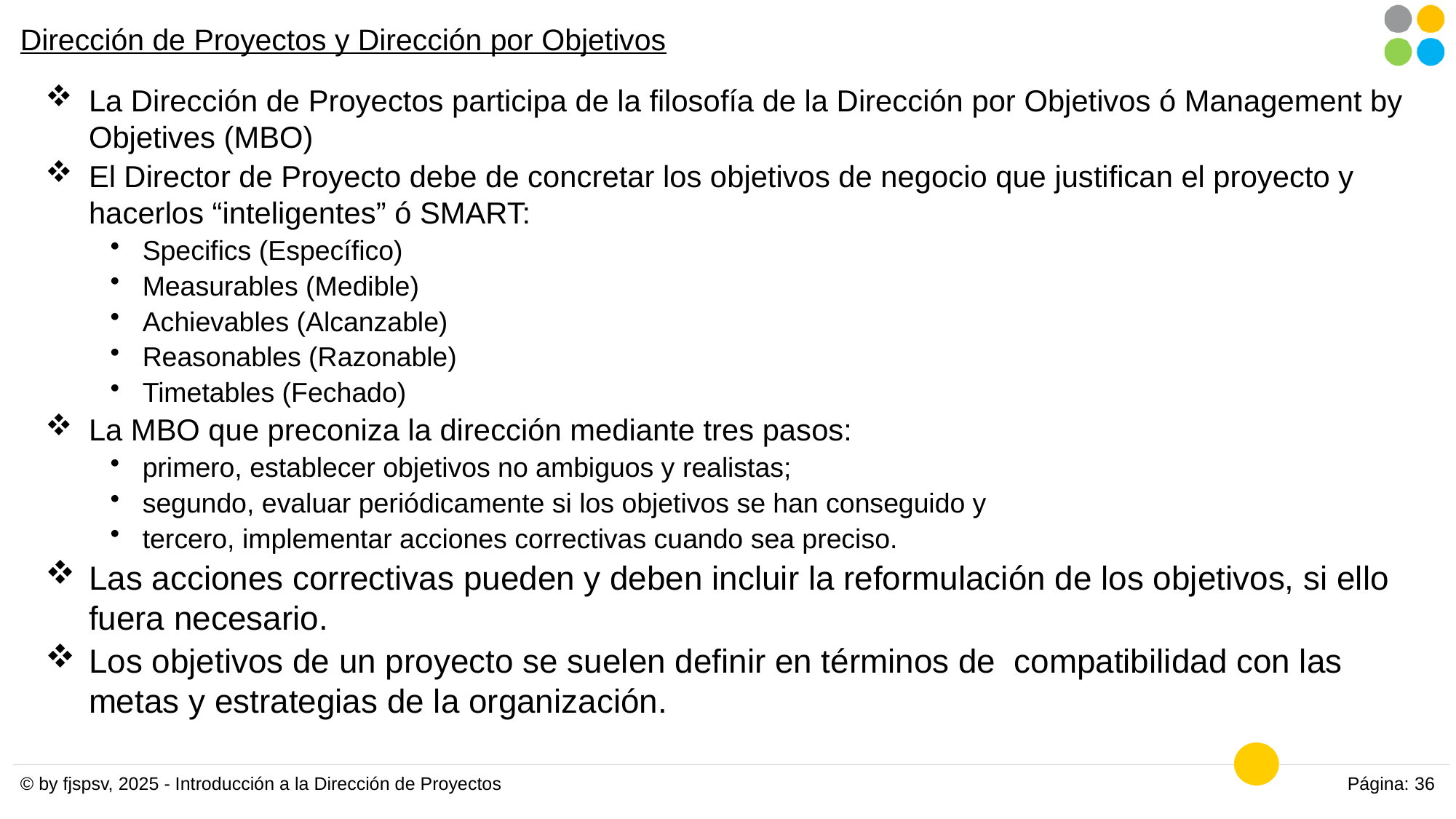

# Dirección de Proyectos y Dirección por Objetivos
La Dirección de Proyectos participa de la filosofía de la Dirección por Objetivos ó Management by Objetives (MBO)
El Director de Proyecto debe de concretar los objetivos de negocio que justifican el proyecto y hacerlos “inteligentes” ó SMART:
Specifics (Específico)
Measurables (Medible)
Achievables (Alcanzable)
Reasonables (Razonable)
Timetables (Fechado)
La MBO que preconiza la dirección mediante tres pasos:
primero, establecer objetivos no ambiguos y realistas;
segundo, evaluar periódicamente si los objetivos se han conseguido y
tercero, implementar acciones correctivas cuando sea preciso.
Las acciones correctivas pueden y deben incluir la reformulación de los objetivos, si ello fuera necesario.
Los objetivos de un proyecto se suelen definir en términos de  compatibilidad con las metas y estrategias de la organización.
© by fjspsv, 2025 - Introducción a la Dirección de Proyectos
Página: 36